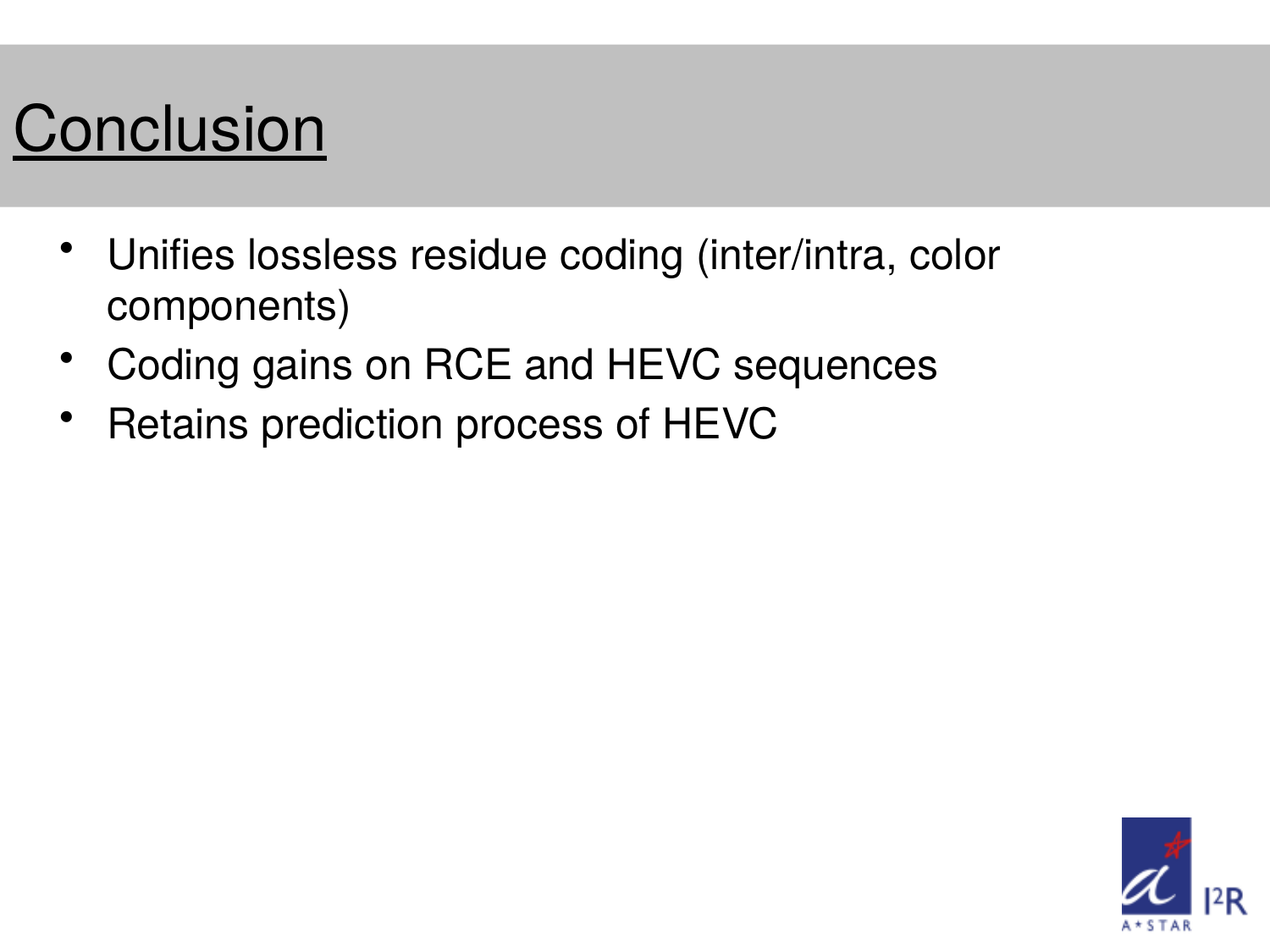

# Conclusion
Unifies lossless residue coding (inter/intra, color components)
Coding gains on RCE and HEVC sequences
Retains prediction process of HEVC